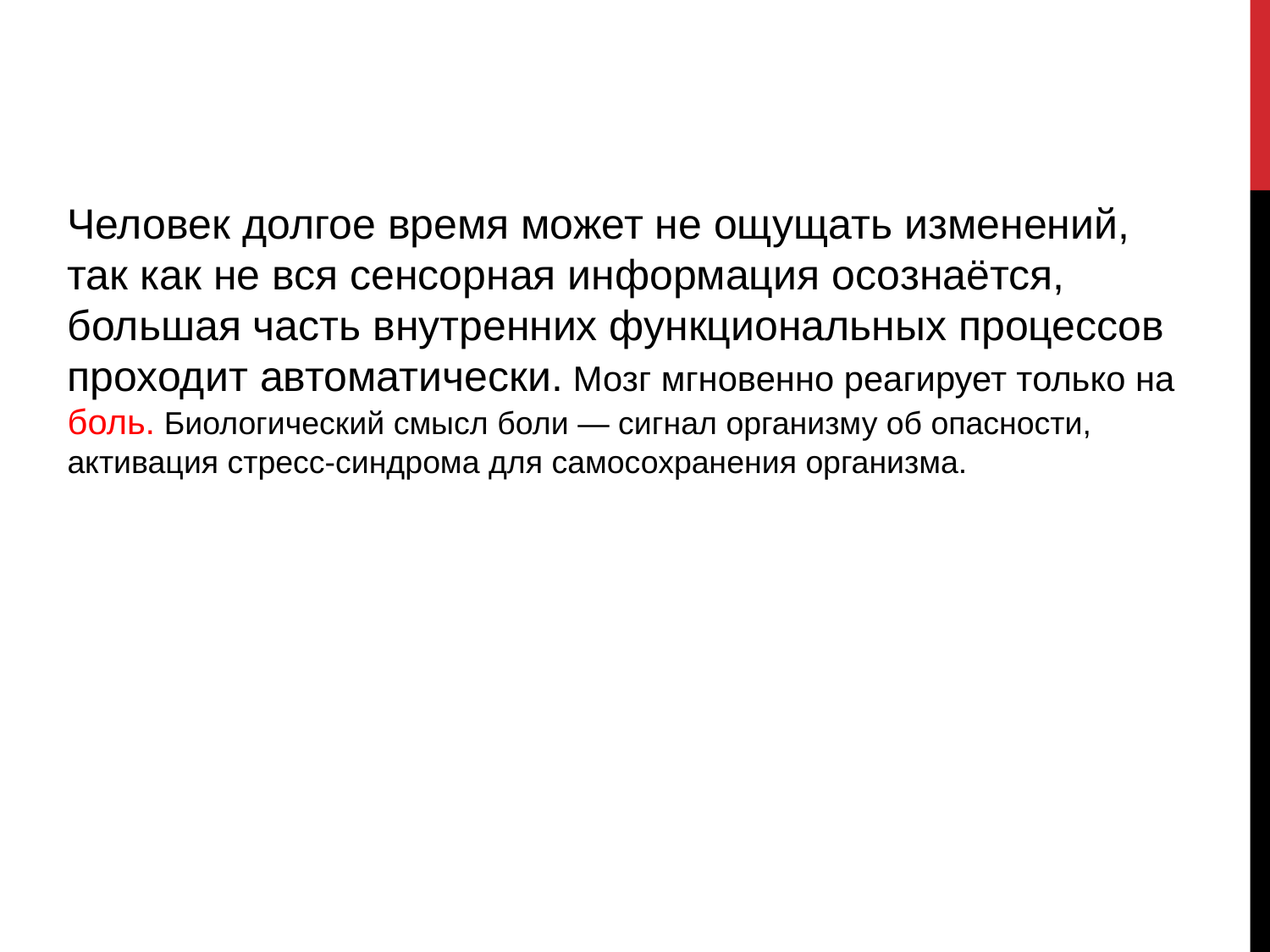

Человек долгое время может не ощущать изменений, так как не вся сенсорная информация осознаётся, большая часть внутренних функциональных процессов проходит автоматически. Мозг мгновенно реагирует только на боль. Биологический смысл боли — сигнал организму об опасности, активация стресс-синдрома для самосохранения организма.